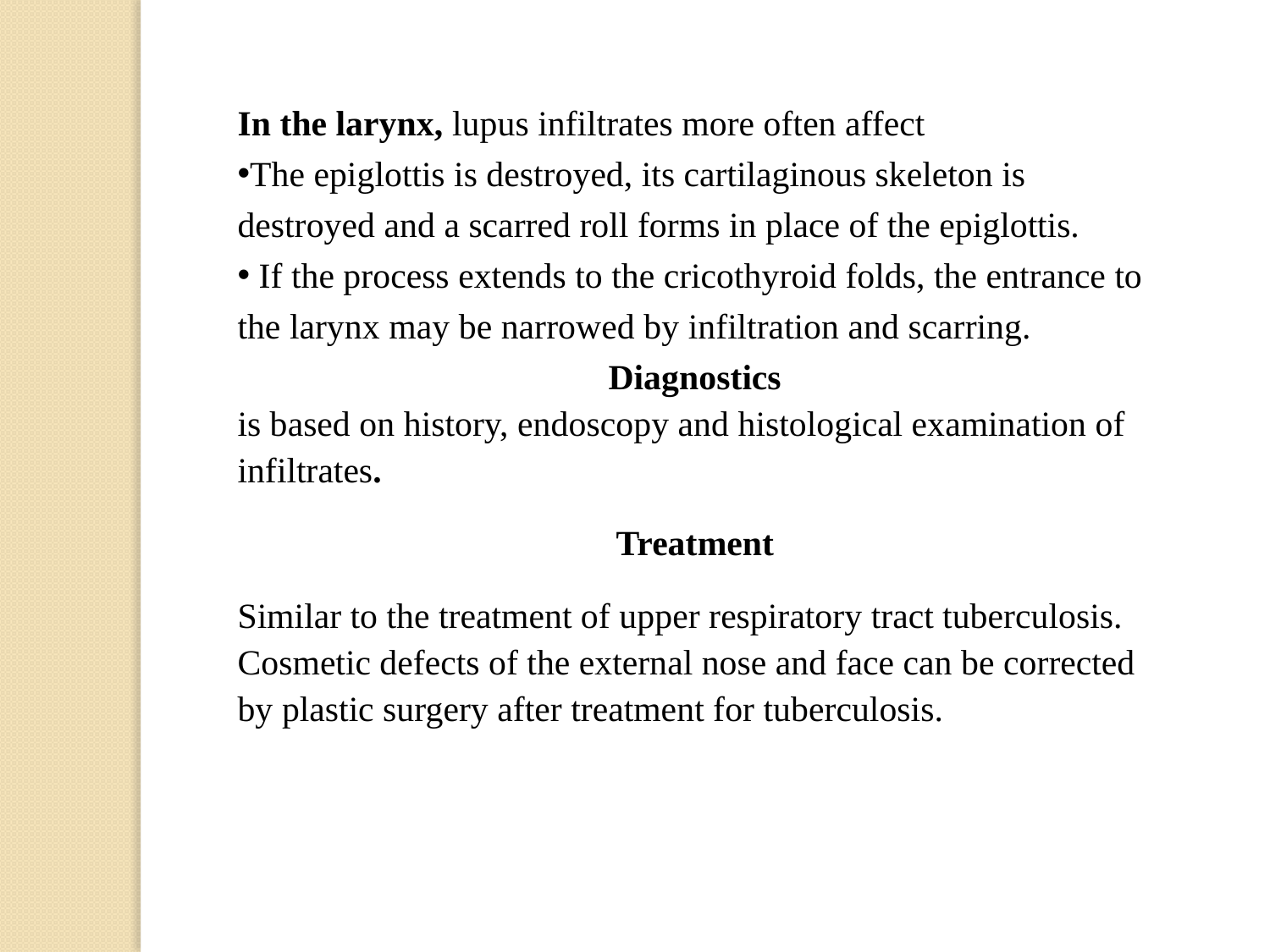

In the larynx, lupus infiltrates more often affect
The epiglottis is destroyed, its cartilaginous skeleton is destroyed and a scarred roll forms in place of the epiglottis.
 If the process extends to the cricothyroid folds, the entrance to the larynx may be narrowed by infiltration and scarring.
Diagnostics
is based on history, endoscopy and histological examination of infiltrates.
Treatment
Similar to the treatment of upper respiratory tract tuberculosis.
Cosmetic defects of the external nose and face can be corrected by plastic surgery after treatment for tuberculosis.